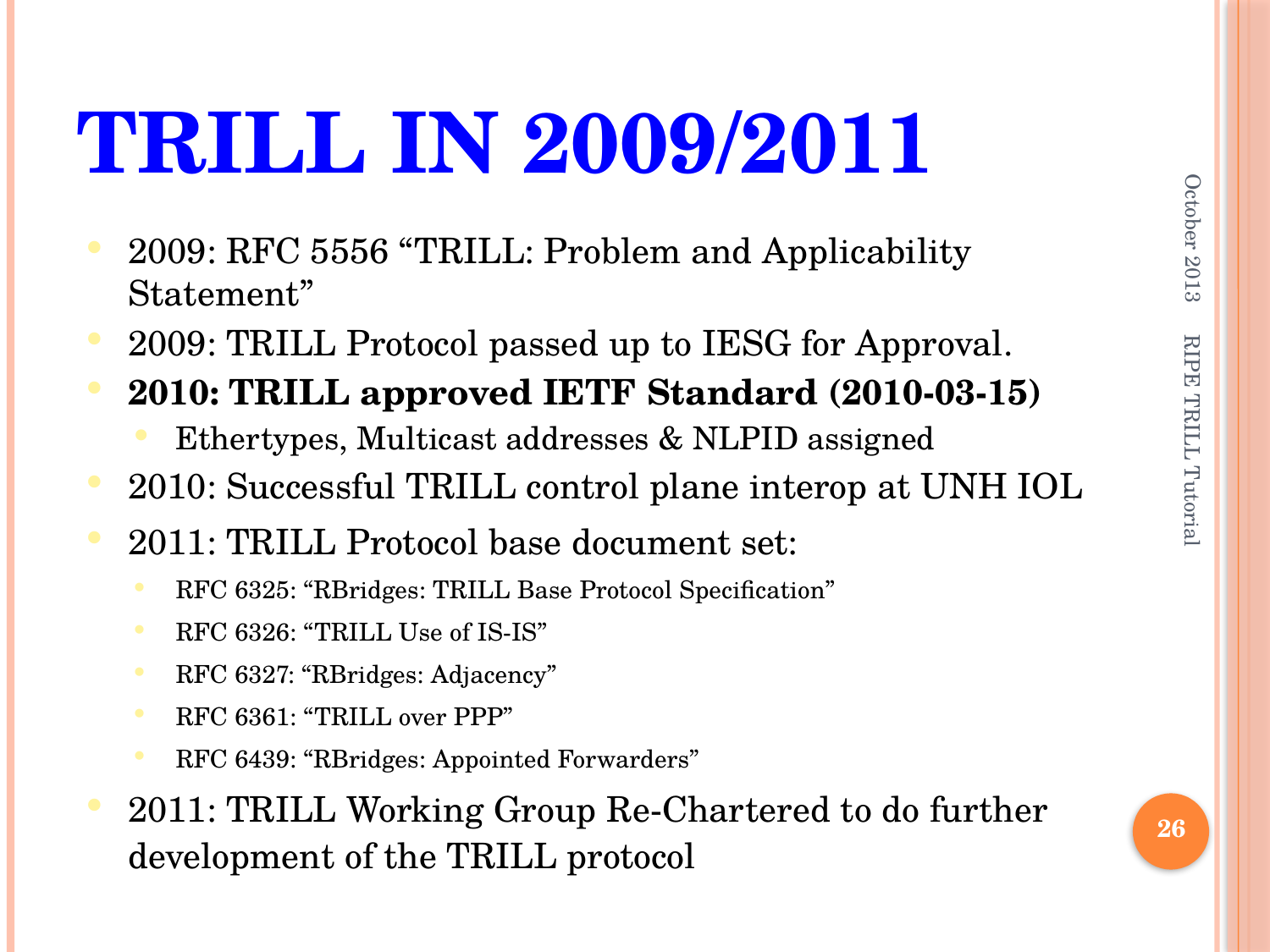

# TRILL in 2009/2011
October 2013
2009: RFC 5556 “TRILL: Problem and Applicability Statement”
2009: TRILL Protocol passed up to IESG for Approval.
2010: TRILL approved IETF Standard (2010-03-15)
Ethertypes, Multicast addresses & NLPID assigned
2010: Successful TRILL control plane interop at UNH IOL
2011: TRILL Protocol base document set:
RFC 6325: “RBridges: TRILL Base Protocol Specification”
RFC 6326: “TRILL Use of IS-IS”
RFC 6327: “RBridges: Adjacency”
RFC 6361: “TRILL over PPP”
RFC 6439: “RBridges: Appointed Forwarders”
2011: TRILL Working Group Re-Chartered to do further development of the TRILL protocol
RIPE TRILL Tutorial
26